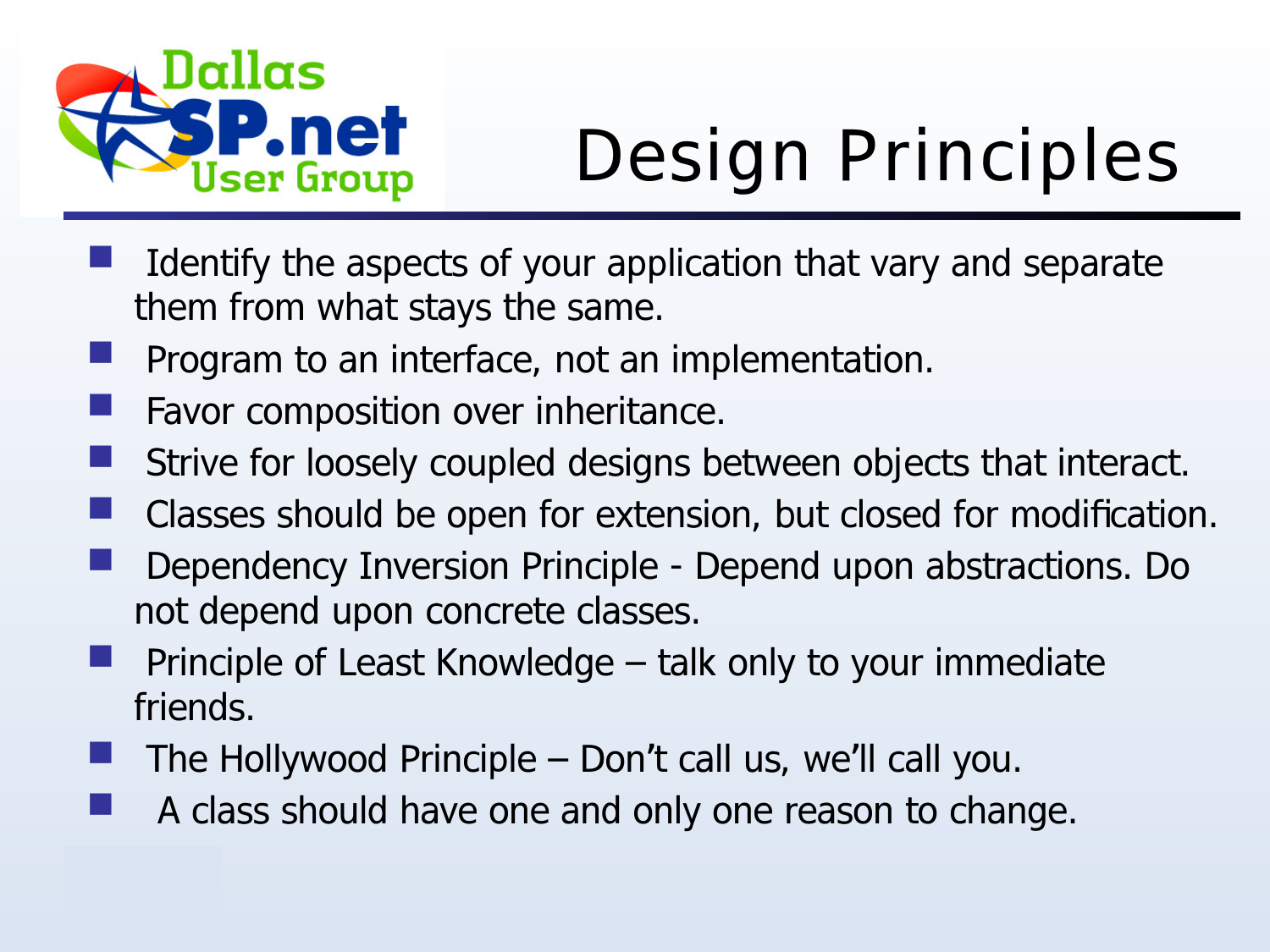

# Design Principles
 Identify the aspects of your application that vary and separate them from what stays the same.
 Program to an interface, not an implementation.
 Favor composition over inheritance.
 Strive for loosely coupled designs between objects that interact.
 Classes should be open for extension, but closed for modification.
 Dependency Inversion Principle - Depend upon abstractions. Do not depend upon concrete classes.
 Principle of Least Knowledge – talk only to your immediate friends.
 The Hollywood Principle – Don’t call us, we’ll call you.
  A class should have one and only one reason to change.